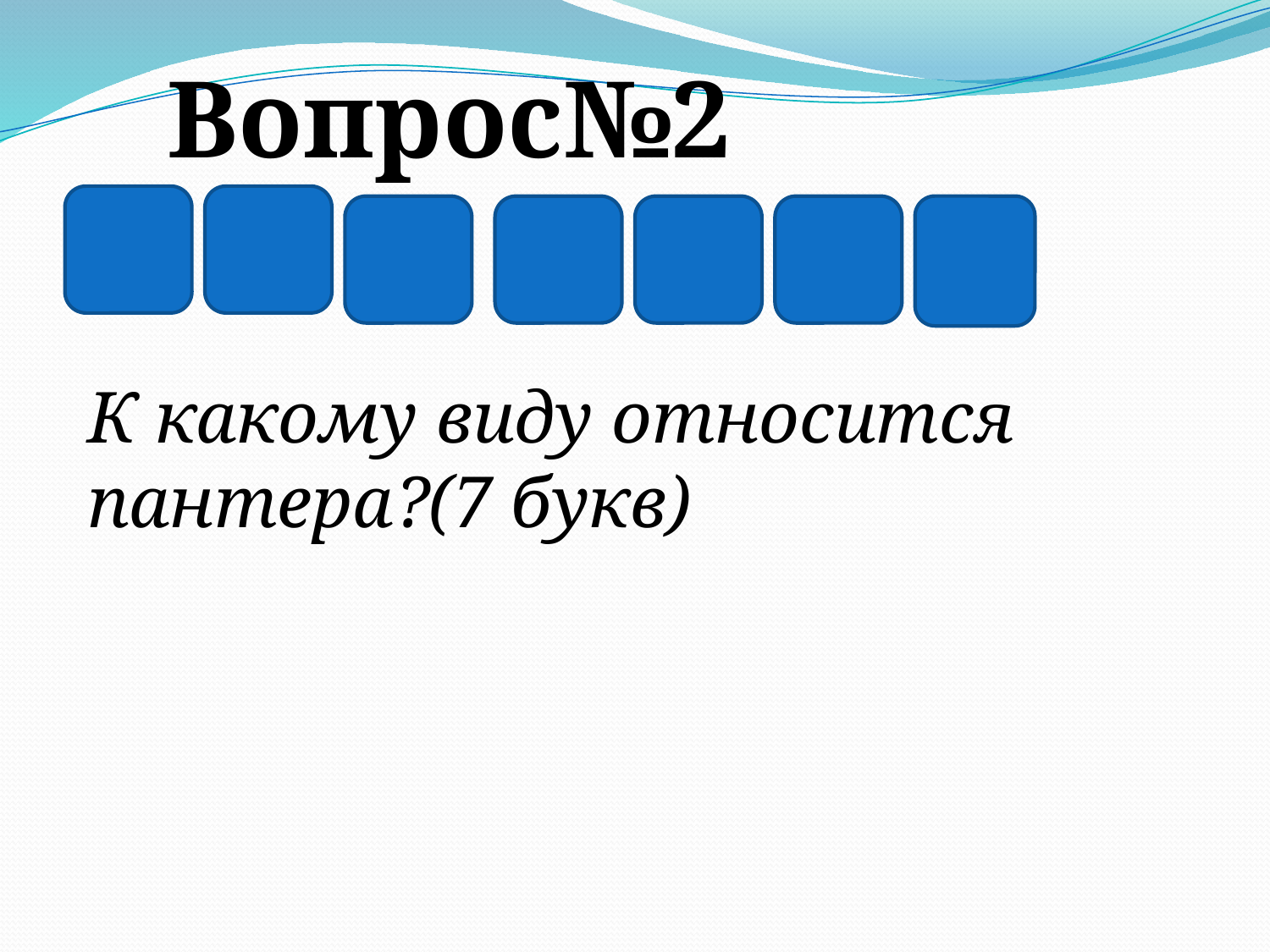

Вопрос№2

К какому виду относится  пантера?(7 букв)